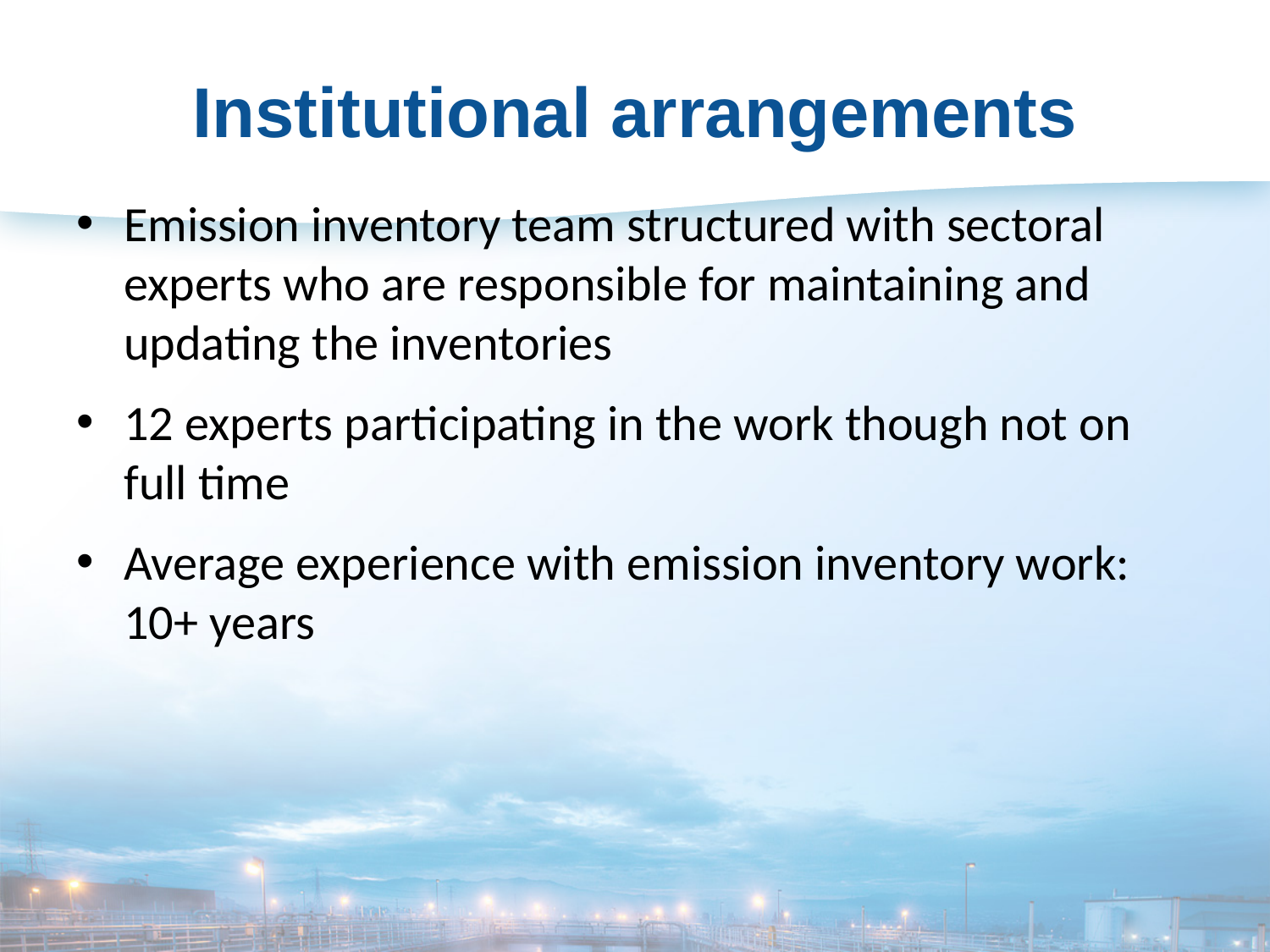

# Institutional arrangements
Emission inventory team structured with sectoral experts who are responsible for maintaining and updating the inventories
12 experts participating in the work though not on full time
Average experience with emission inventory work: 10+ years